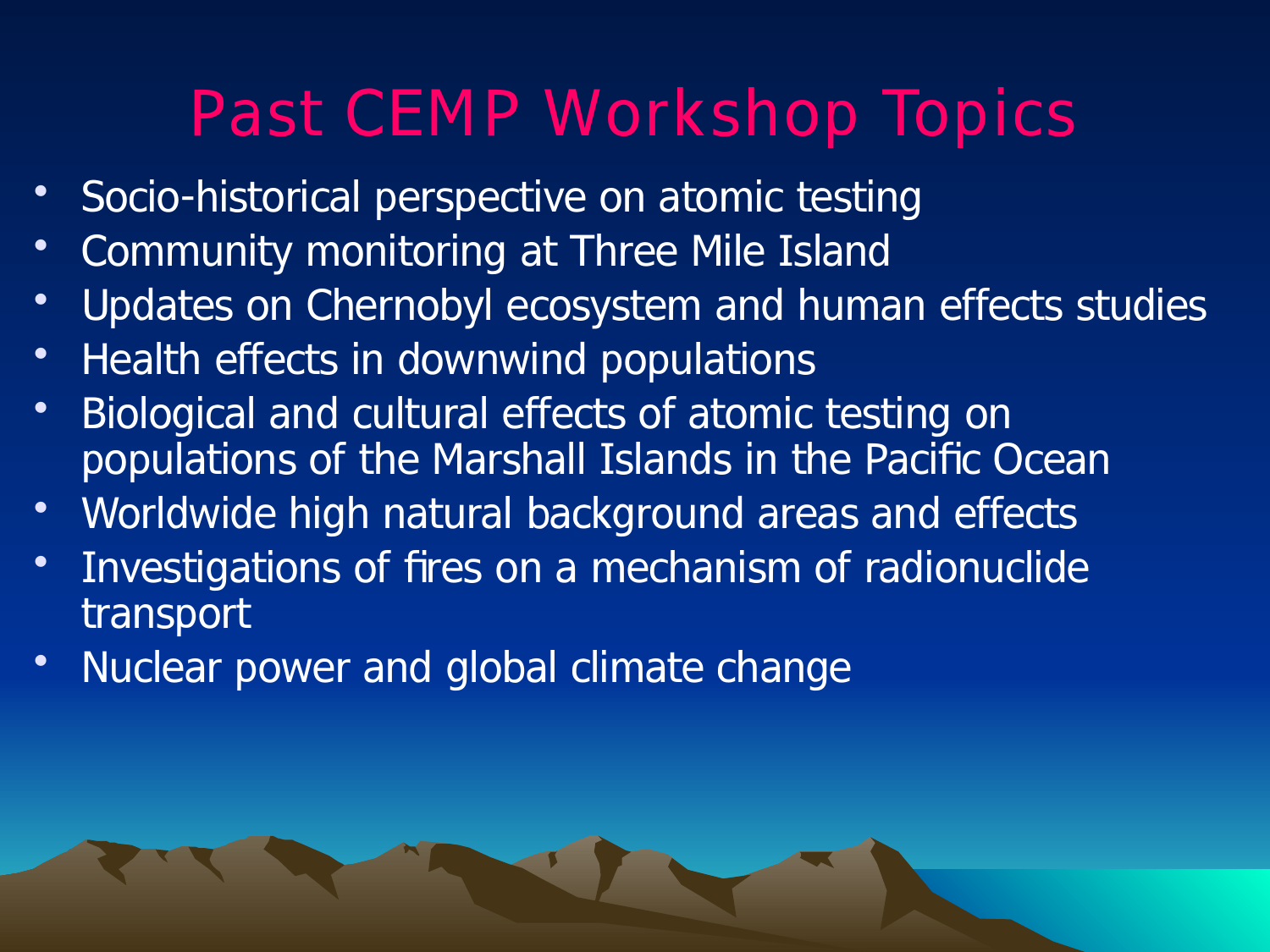

# Past CEMP Workshop Topics
Socio-historical perspective on atomic testing
Community monitoring at Three Mile Island
Updates on Chernobyl ecosystem and human effects studies
Health effects in downwind populations
Biological and cultural effects of atomic testing on populations of the Marshall Islands in the Pacific Ocean
Worldwide high natural background areas and effects
Investigations of fires on a mechanism of radionuclide transport
Nuclear power and global climate change